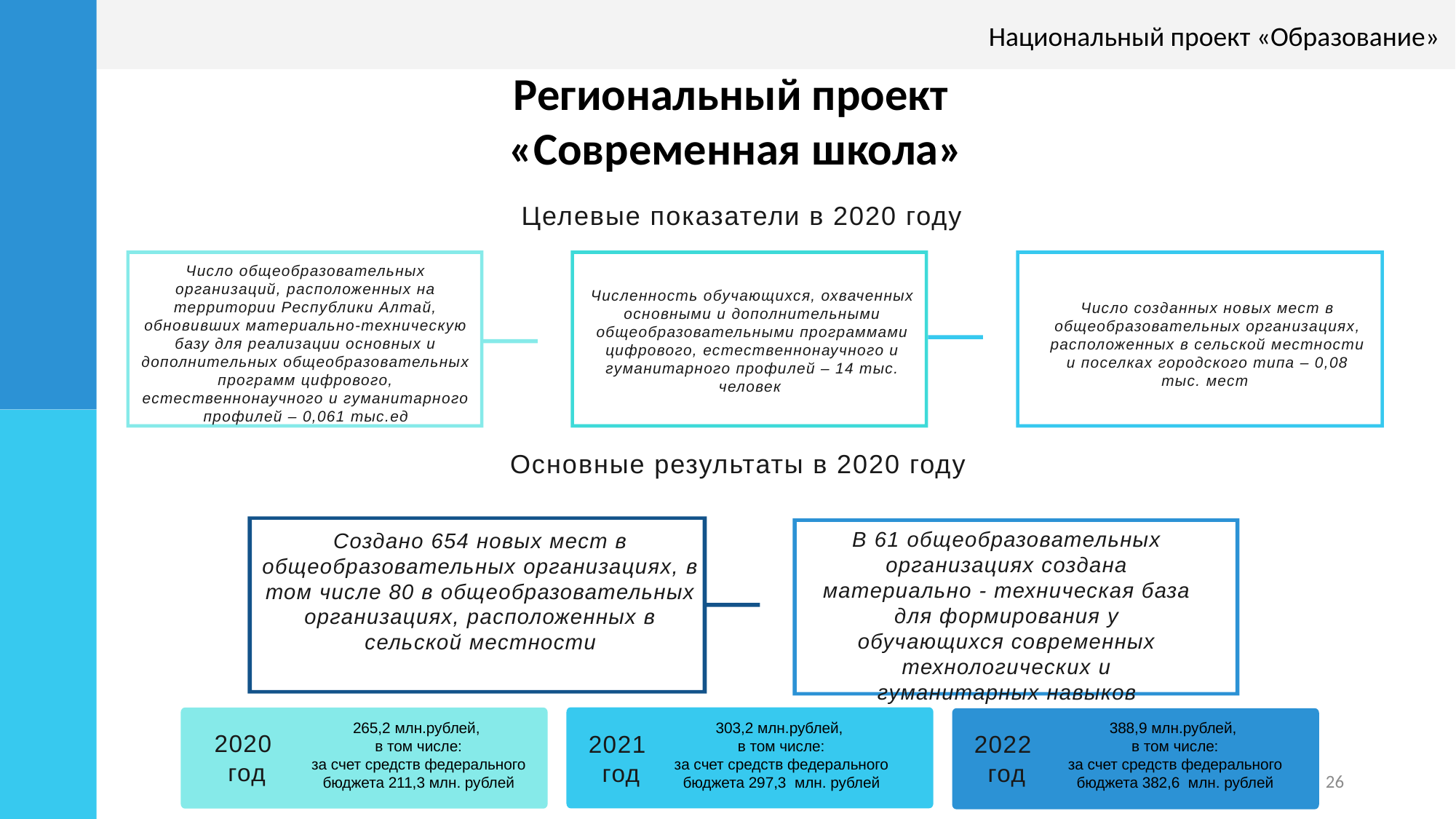

Национальный проект «Образование»
Региональный проект
«Современная школа»
Целевые показатели в 2020 году

Число общеобразовательных организаций, расположенных на территории Республики Алтай, обновивших материально-техническую базу для реализации основных и дополнительных общеобразовательных программ цифрового, естественнонаучного и гуманитарного профилей – 0,061 тыс.ед
Численность обучающихся, охваченных основными и дополнительными общеобразовательными программами цифрового, естественнонаучного и гуманитарного профилей – 14 тыс. человек
Число созданных новых мест в общеобразовательных организациях, расположенных в сельской местности и поселках городского типа – 0,08 тыс. мест

В 61 общеобразовательных организациях создана материально - техническая база для формирования у обучающихся современных технологических и гуманитарных навыков
Создано 654 новых мест в общеобразовательных организациях, в том числе 80 в общеобразовательных организациях, расположенных в сельской местности

Основные результаты в 2020 году

265,2 млн.рублей,
в том числе:
за счет средств федерального бюджета 211,3 млн. рублей
303,2 млн.рублей,
в том числе:
за счет средств федерального бюджета 297,3  млн. рублей
2020
год
2021
год

388,9 млн.рублей,
в том числе:
за счет средств федерального бюджета 382,6  млн. рублей
2022
год
26